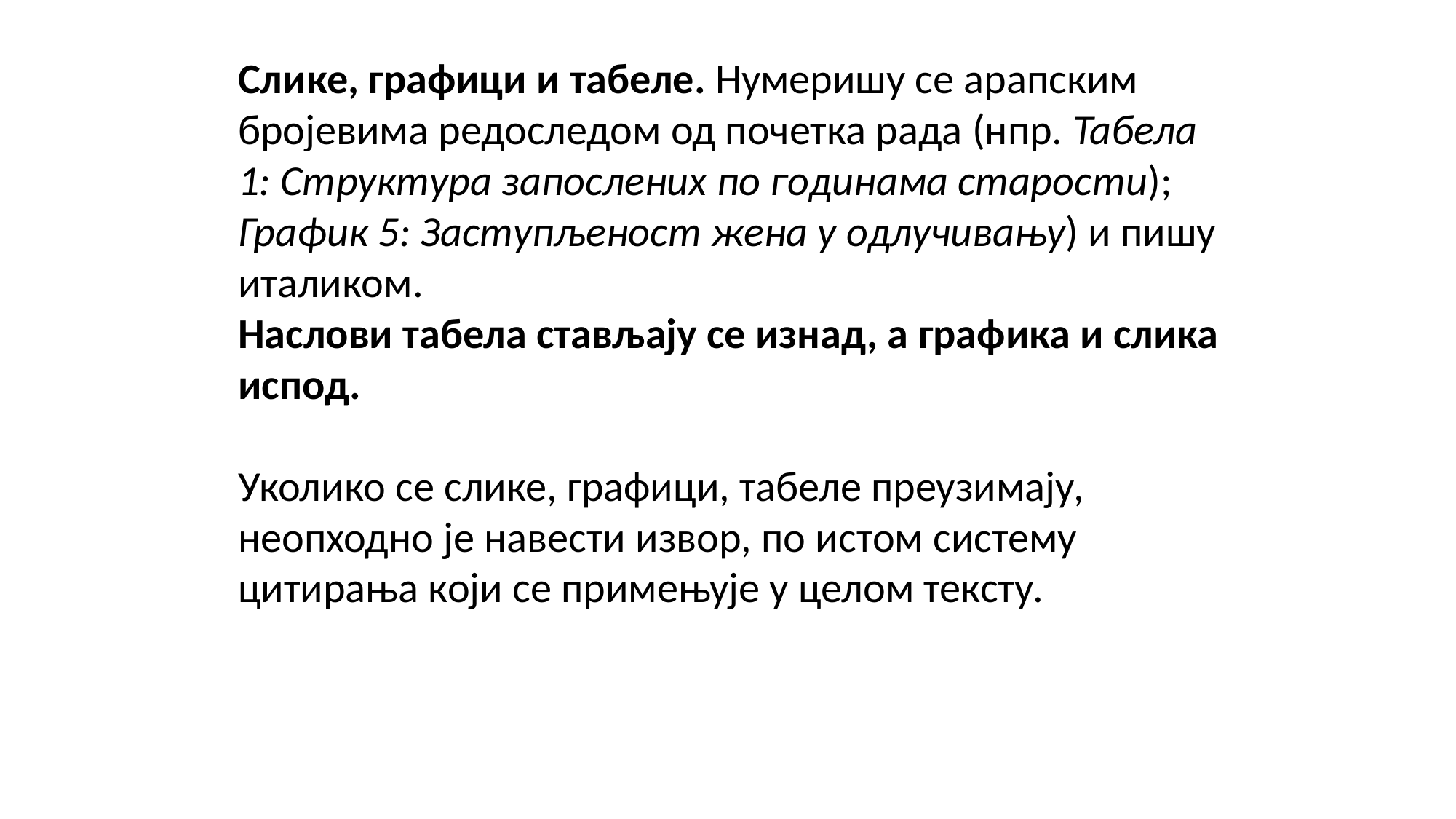

Слике, графици и табеле. Нумеришу се арапским бројевима редоследом од почетка рада (нпр. Табела 1: Структура запослених по годинама старости); График 5: Заступљеност жена у одлучивању) и пишу италиком.
Наслови табела стављају се изнад, а графика и слика испод.

Уколико се слике, графици, табеле преузимају, неопходно је навести извор, по истом систему цитирања који се примењује у целом тексту.